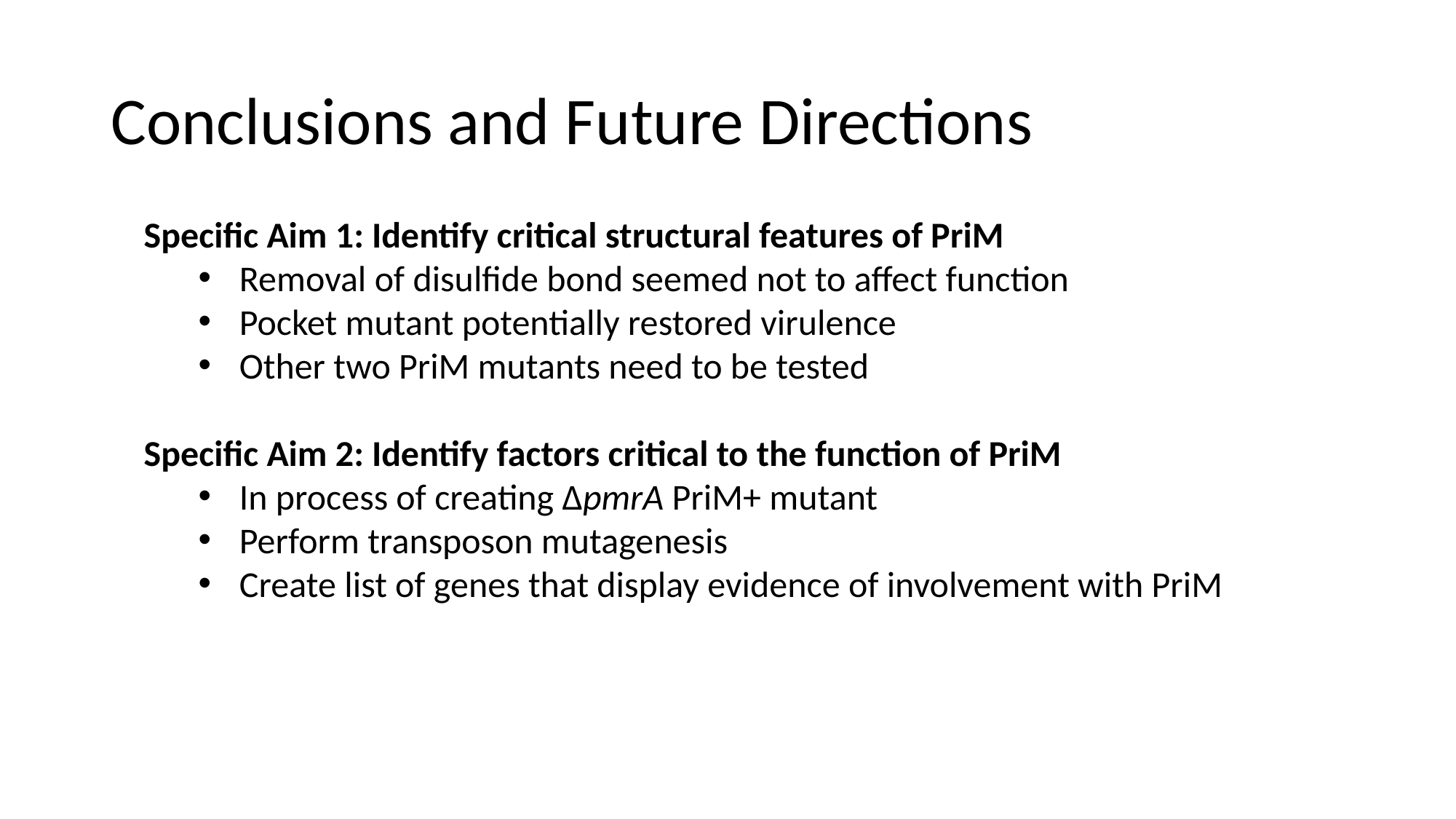

# Conclusions and Future Directions

Specific Aim 1: Identify critical structural features of PriM
Removal of disulfide bond seemed not to affect function
Pocket mutant potentially restored virulence
Other two PriM mutants need to be tested

Specific Aim 2: Identify factors critical to the function of PriM
In process of creating ΔpmrA PriM+ mutant
Perform transposon mutagenesis
Create list of genes that display evidence of involvement with PriM